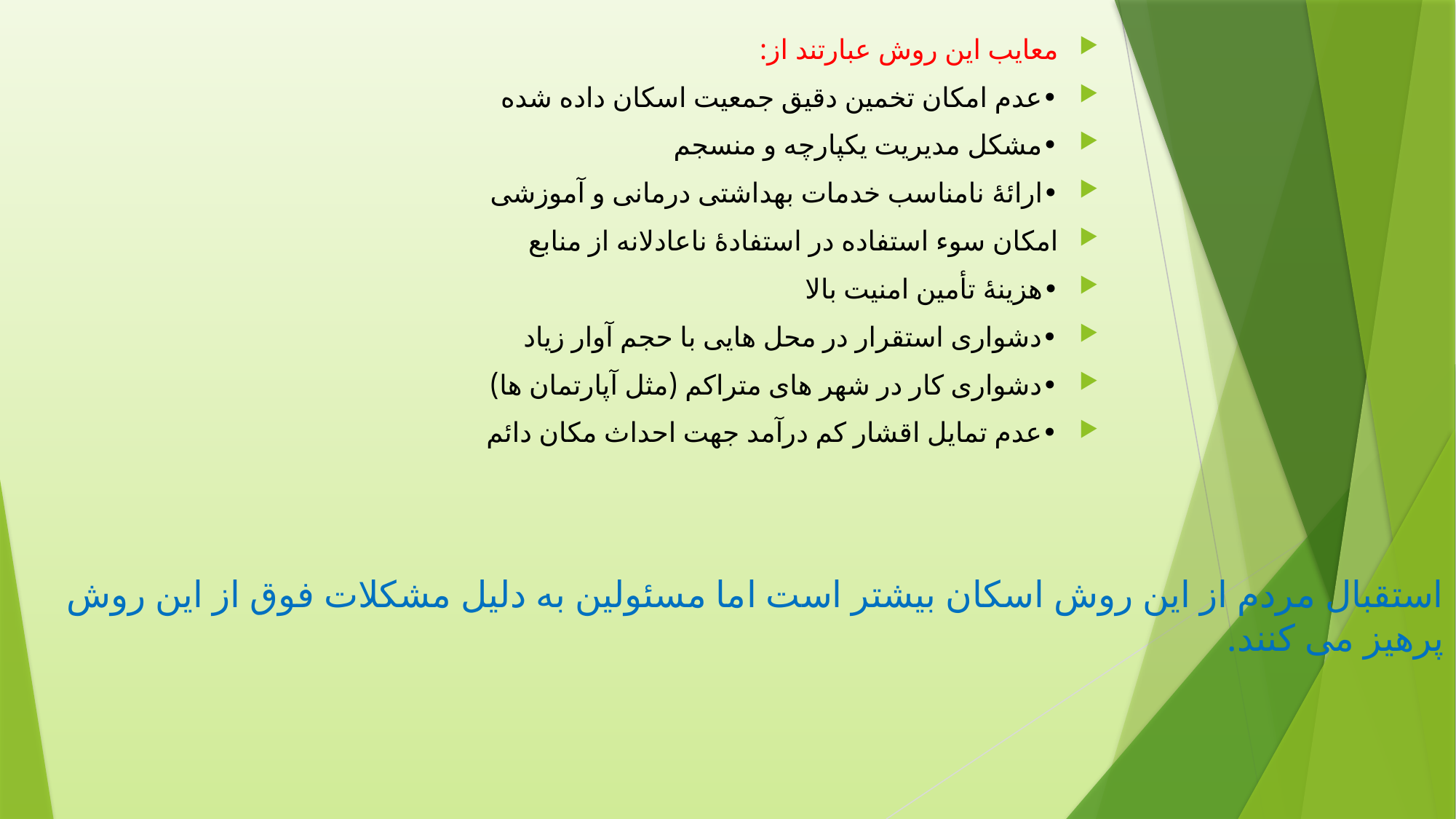

معایب این روش عبارتند از:
•عدم امکان تخمین دقیق جمعیت اسکان داده شده
•مشکل مدیریت یکپارچه و منسجم
•ارائۀ نامناسب خدمات بهداشتی درمانی و آموزشی
امکان سوء استفاده در استفادۀ ناعادلانه از منابع
•هزینۀ تأمین امنیت بالا
•دشواری استقرار در محل هایی با حجم آوار زیاد
•دشواری کار در شهر های متراکم (مثل آپارتمان ها)
•عدم تمایل اقشار کم درآمد جهت احداث مکان دائم
# استقبال مردم از این روش اسکان بیشتر است اما مسئولین به دلیل مشکلات فوق از این روش پرهیز می کنند.